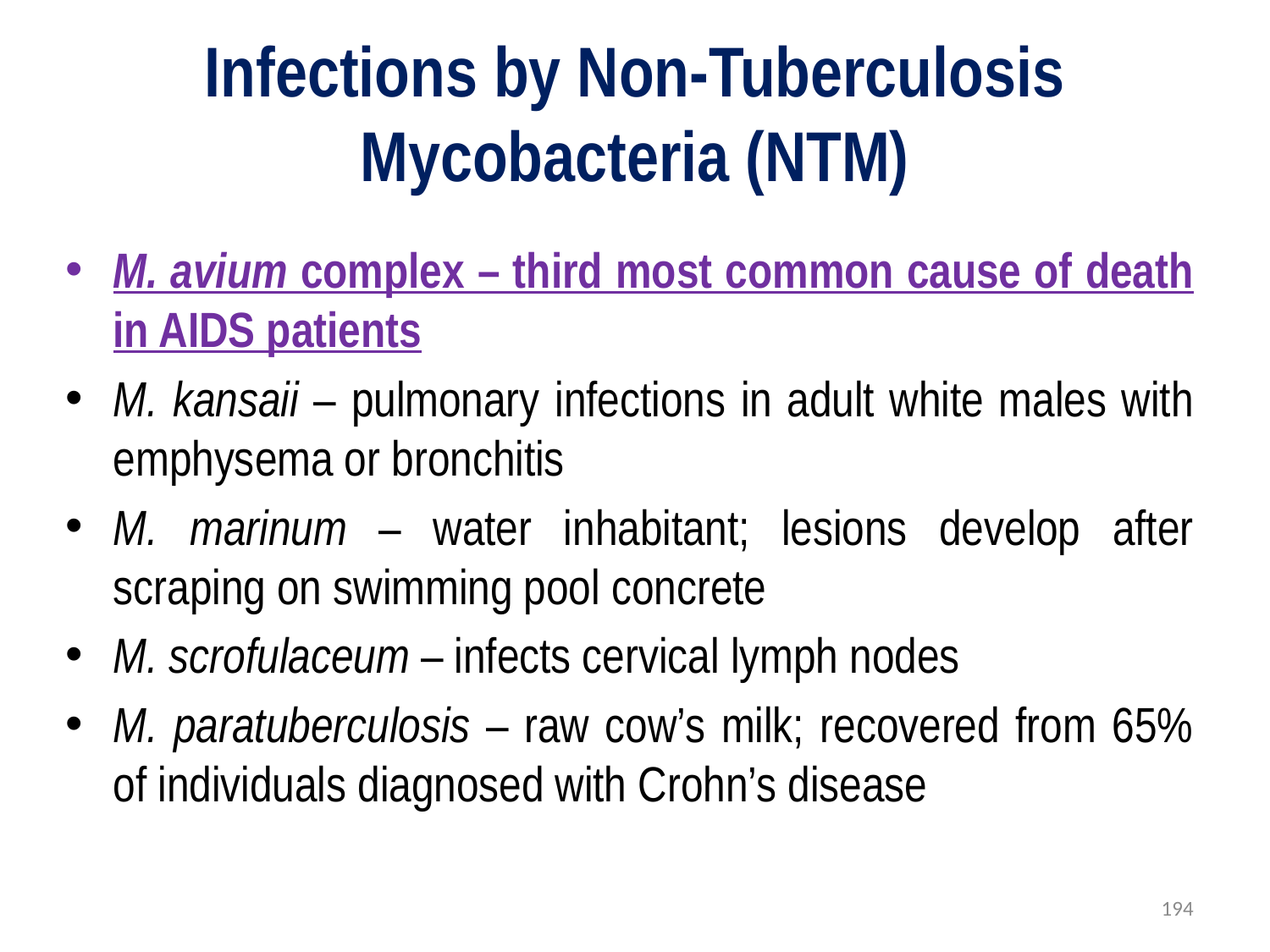

# Infections by Non-Tuberculosis Mycobacteria (NTM)
M. avium complex – third most common cause of death in AIDS patients
M. kansaii – pulmonary infections in adult white males with emphysema or bronchitis
M. marinum – water inhabitant; lesions develop after scraping on swimming pool concrete
M. scrofulaceum – infects cervical lymph nodes
M. paratuberculosis – raw cow’s milk; recovered from 65% of individuals diagnosed with Crohn’s disease

194